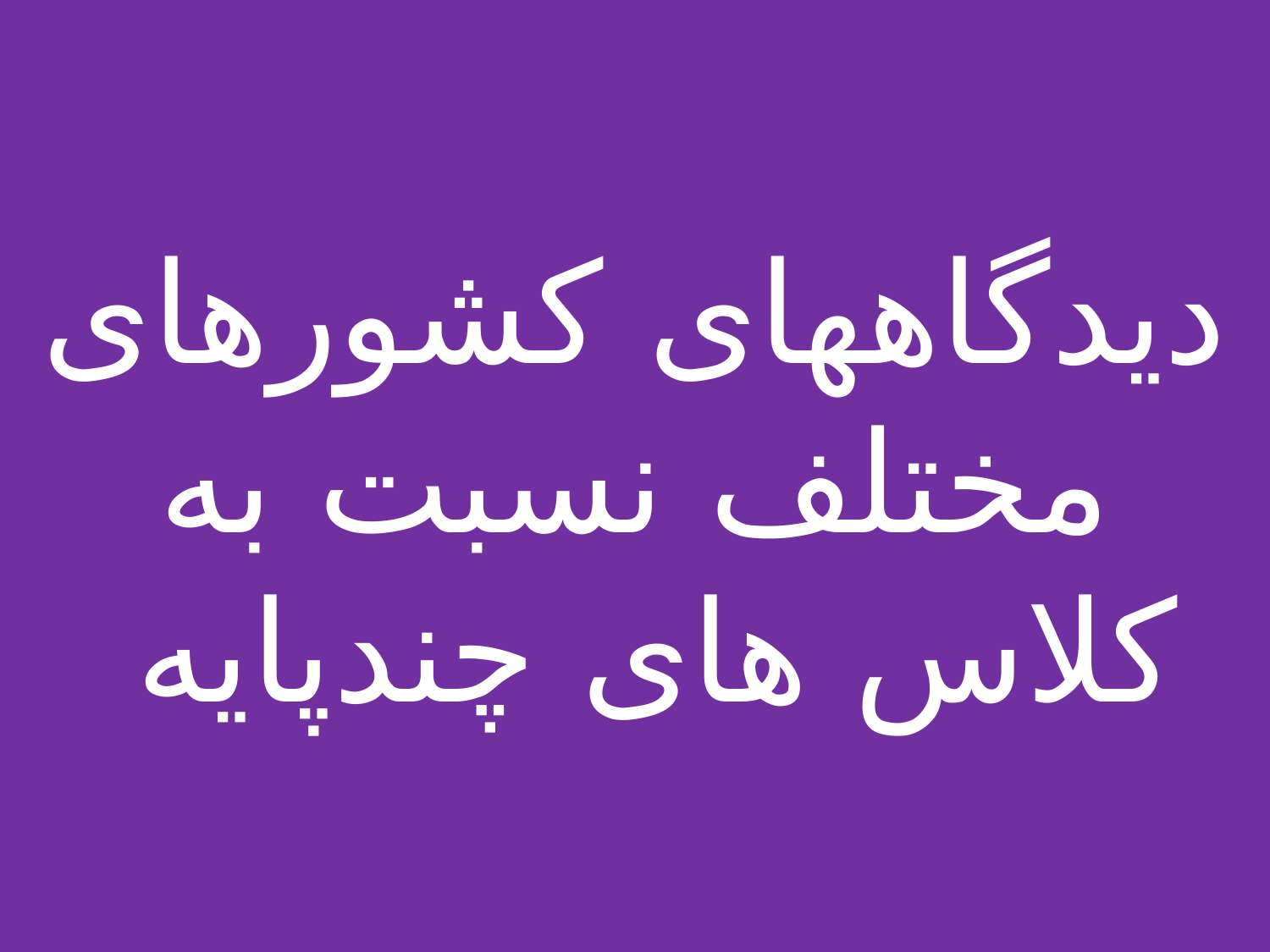

دیدگاههای کشورهای مختلف نسبت به
 کلاس های چندپایه

پژوهشی دیگر در شمال غرب انگلستان هم گویای آن است که 66 درصد آموزشگاه هایی که در بررسی شرکت داشته اند ، دانش آموزانی با سن های گوناگون هستند.( بنیت ودیگران ، 1983 )
برای نمونه :
چین بیش از 420هزار
اندونزی 20هزار
مالزی 1540 مدرسه ی چند پایه وجود دارد.
8% آموزشگاه های فیلیپین و 61 % دبستان های هند تنها 1 یا 2 آموزگار دارند.( یونسکو ، 1989)22 % مدارس مکزیک دارای شش پایه تنها با یک آموزگار اداره می شوند.